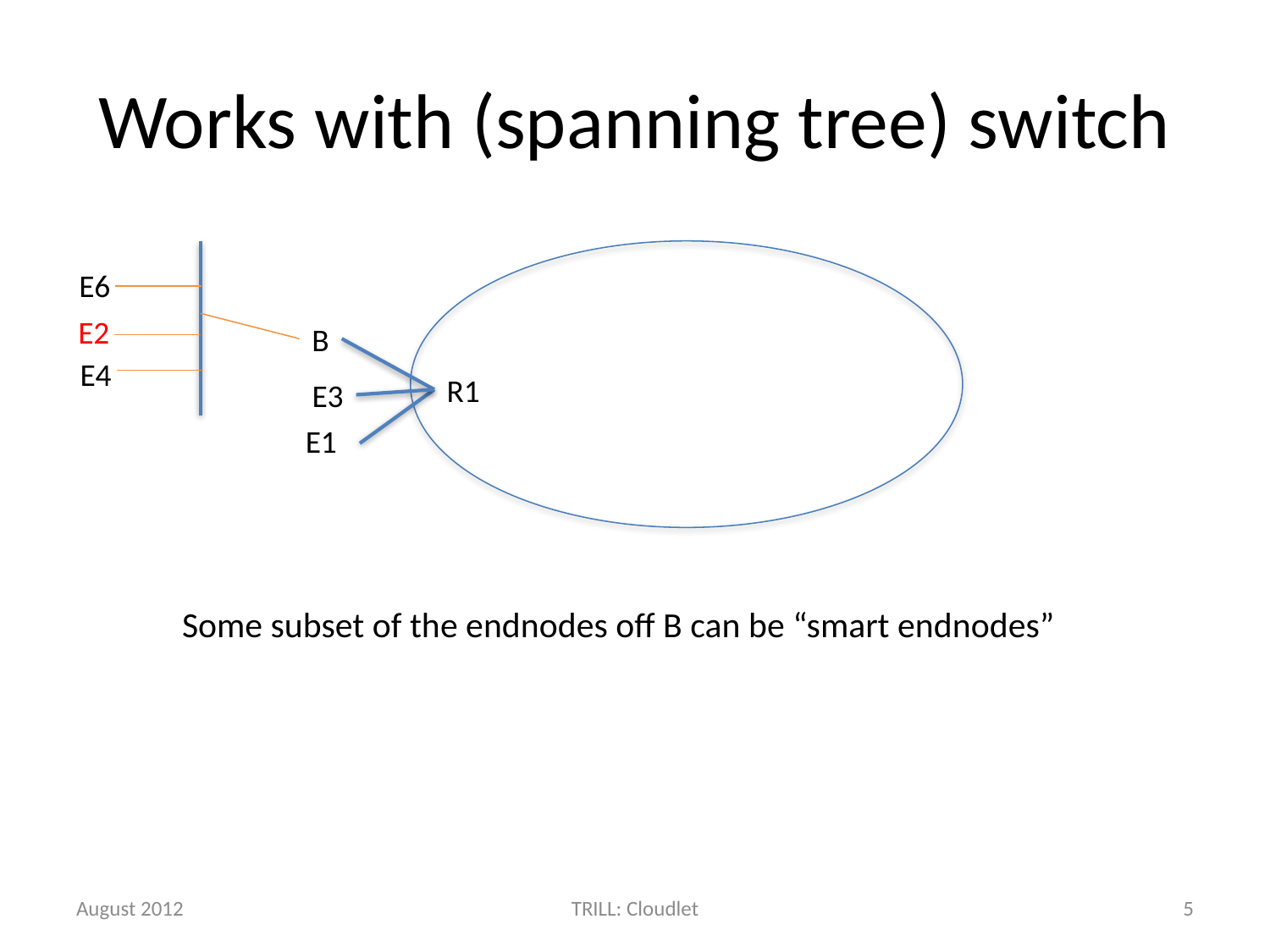

# Works with (spanning tree) switch

E6
E2
B
E4
R1
E3
E1
Some subset of the endnodes off B can be “smart endnodes”
August 2012
TRILL: Cloudlet
5